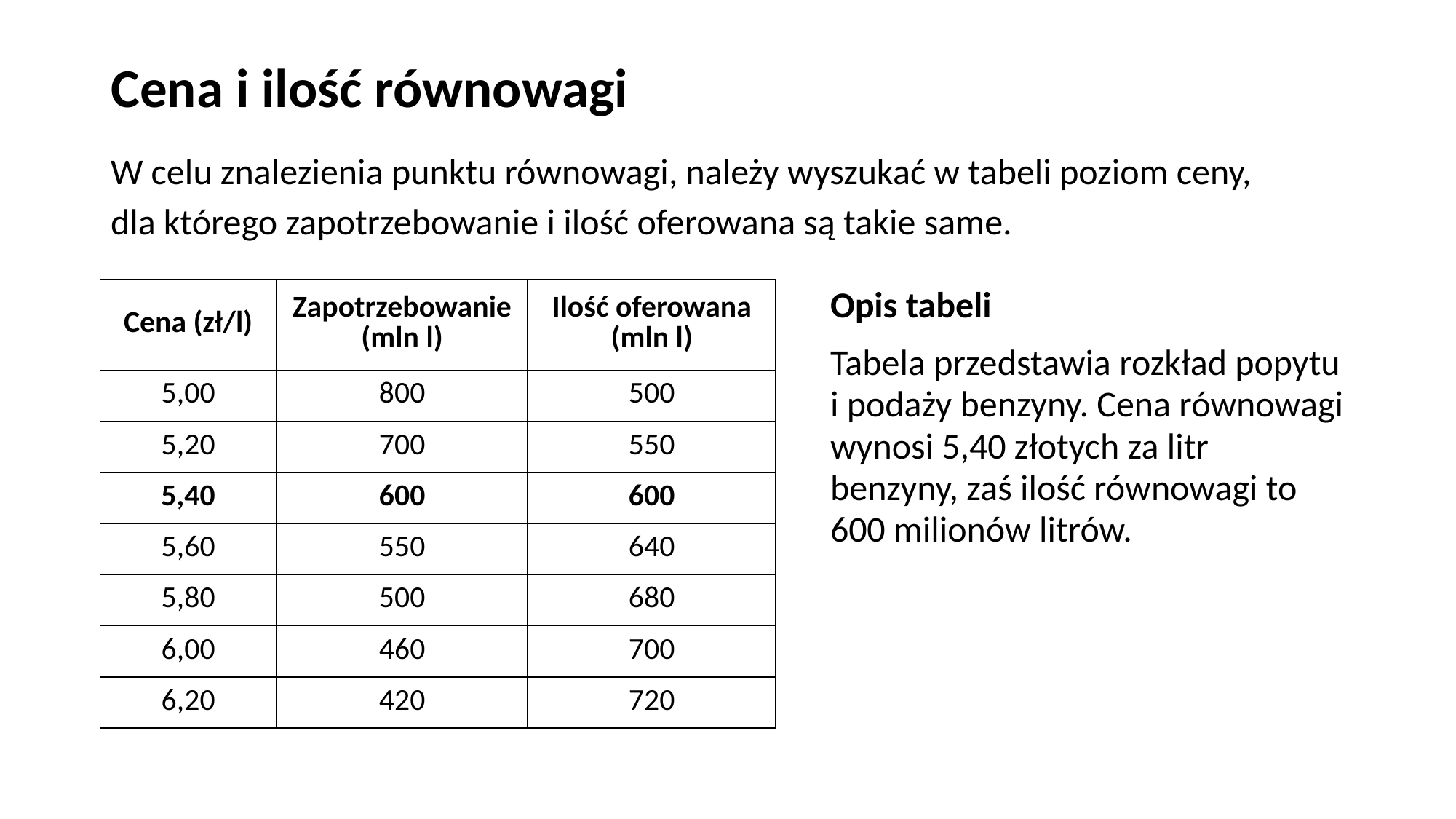

# Cena i ilość równowagi
W celu znalezienia punktu równowagi, należy wyszukać w tabeli poziom ceny, dla którego zapotrzebowanie i ilość oferowana są takie same.
| Cena (zł/l) | Zapotrzebowanie (mln l) | Ilość oferowana (mln l) |
| --- | --- | --- |
| 5,00 | 800 | 500 |
| 5,20 | 700 | 550 |
| 5,40 | 600 | 600 |
| 5,60 | 550 | 640 |
| 5,80 | 500 | 680 |
| 6,00 | 460 | 700 |
| 6,20 | 420 | 720 |
Opis tabeli
Tabela przedstawia rozkład popytu i podaży benzyny. Cena równowagi wynosi 5,40 złotych za litr benzyny, zaś ilość równowagi to 600 milionów litrów.